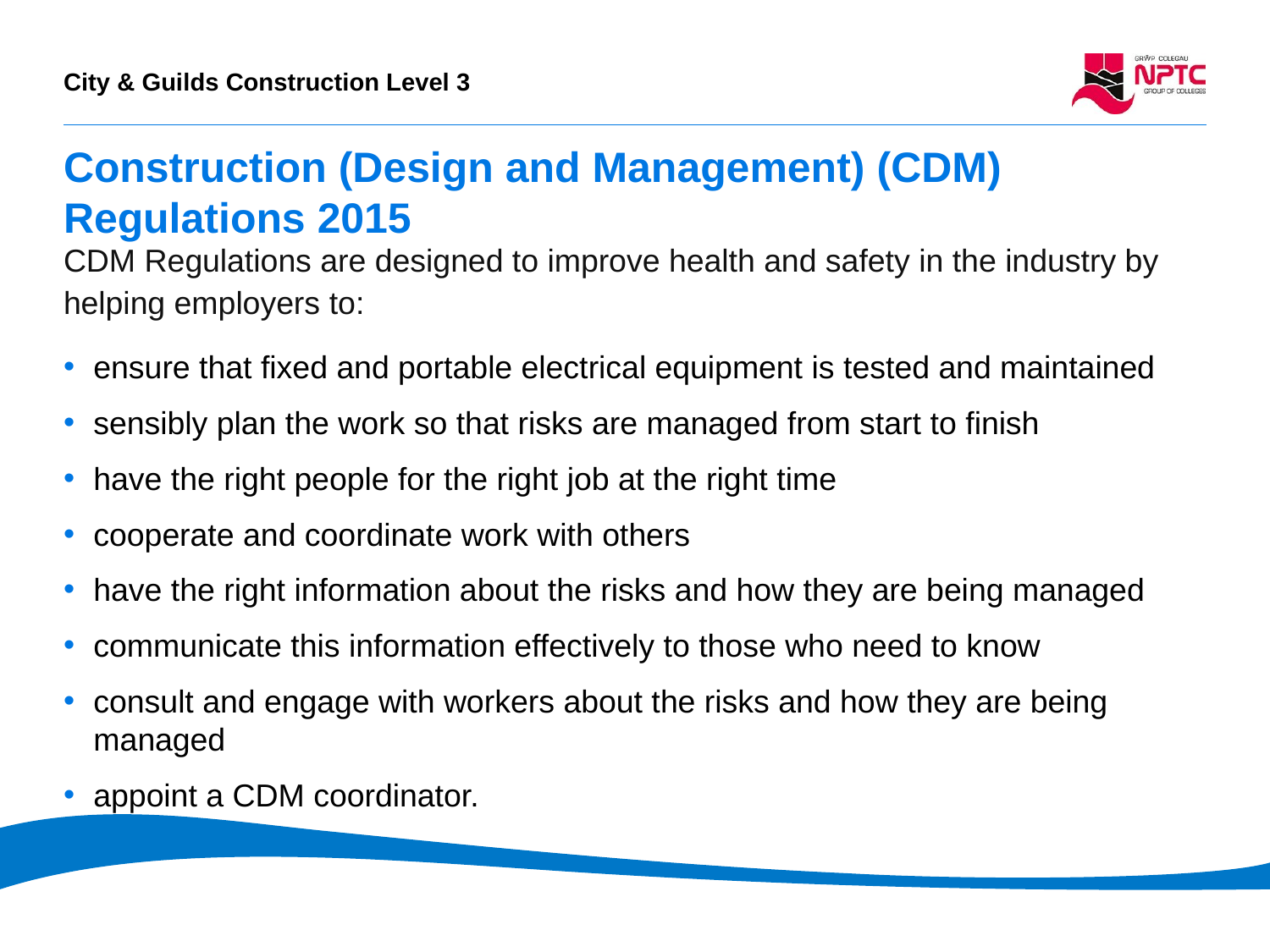

# Construction (Design and Management) (CDM) Regulations 2015
CDM Regulations are designed to improve health and safety in the industry by helping employers to:
ensure that fixed and portable electrical equipment is tested and maintained
sensibly plan the work so that risks are managed from start to finish
have the right people for the right job at the right time
cooperate and coordinate work with others
have the right information about the risks and how they are being managed
communicate this information effectively to those who need to know
consult and engage with workers about the risks and how they are being managed
appoint a CDM coordinator.